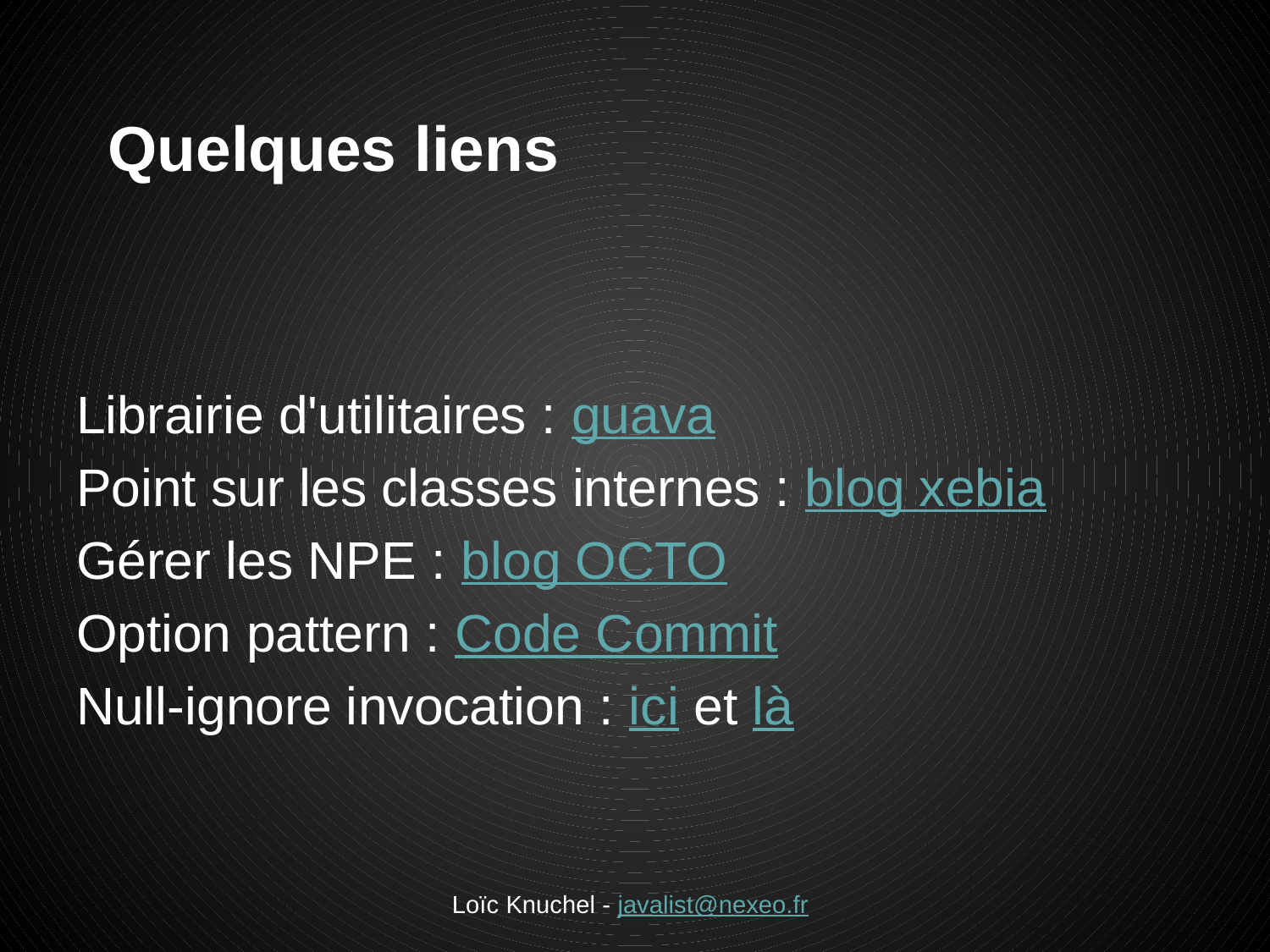

# Quelques liens

Librairie d'utilitaires : guava
Point sur les classes internes : blog xebia
Gérer les NPE : blog OCTO
Option pattern : Code Commit
Null-ignore invocation : ici et là

Loïc Knuchel - javalist@nexeo.fr